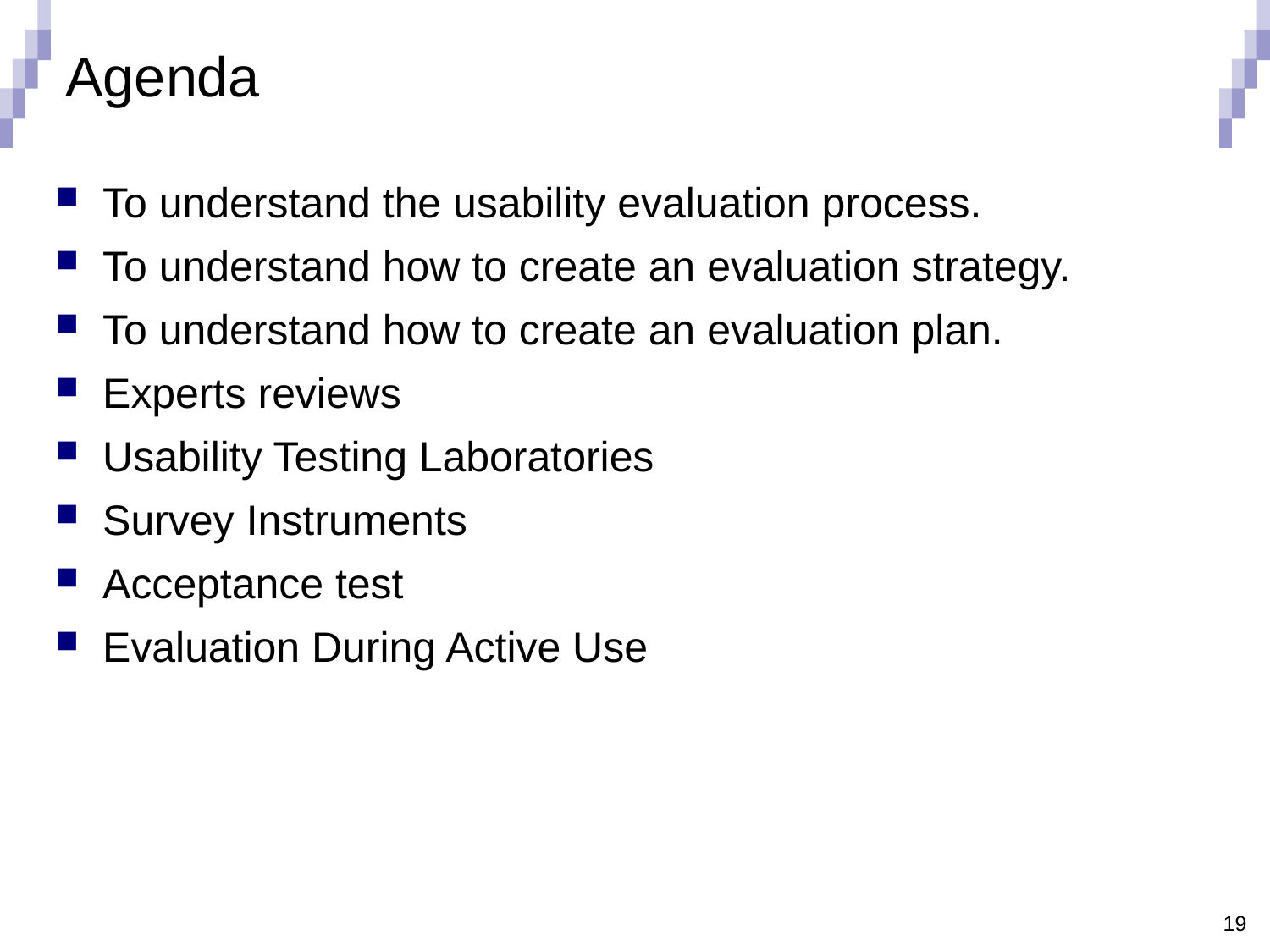

# Agenda
To understand the usability evaluation process.
To understand how to create an evaluation strategy.
To understand how to create an evaluation plan.
Experts reviews
Usability Testing Laboratories
Survey Instruments
Acceptance test
Evaluation During Active Use
19